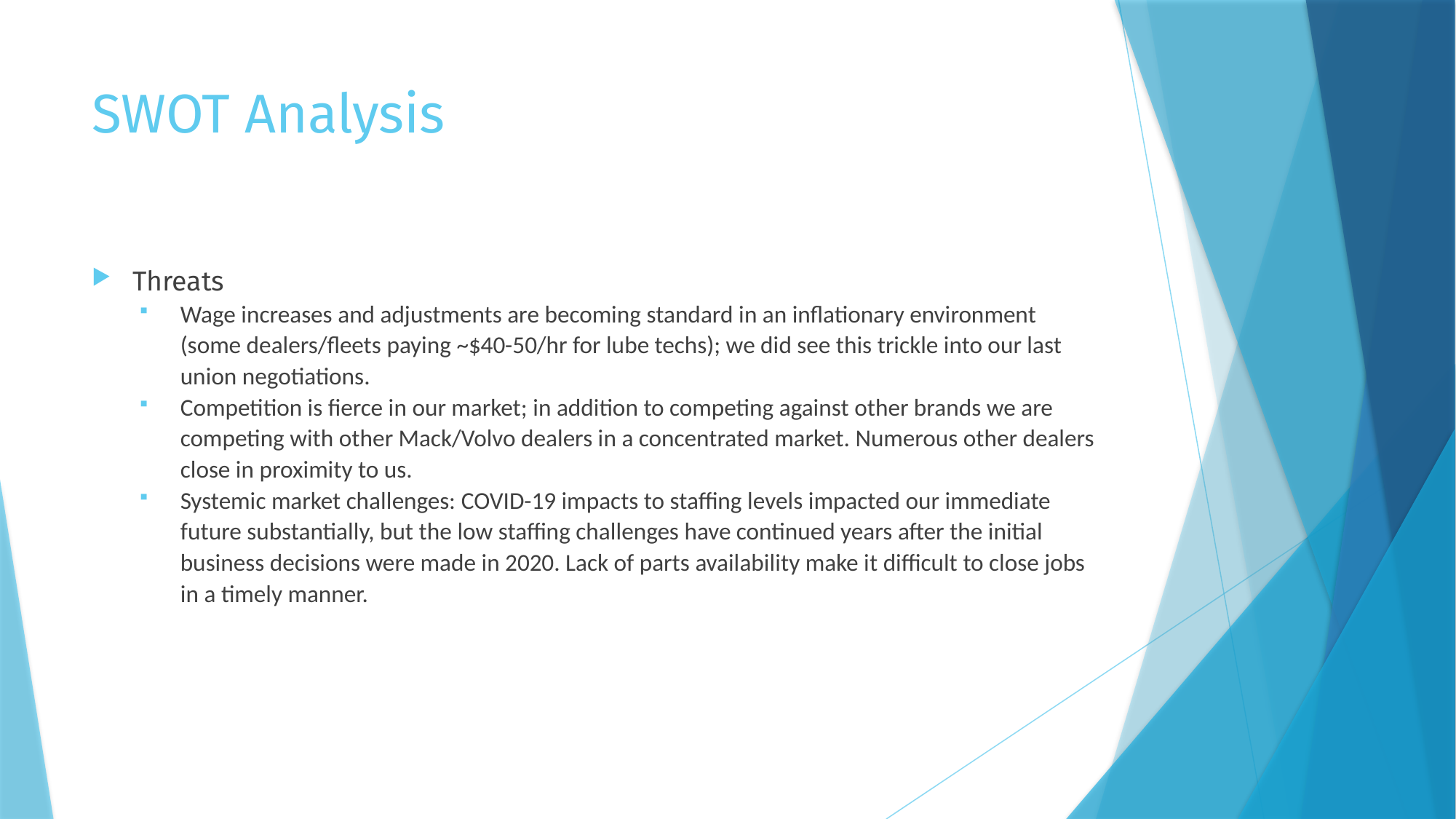

# SWOT Analysis
Threats
Wage increases and adjustments are becoming standard in an inflationary environment (some dealers/fleets paying ~$40-50/hr for lube techs); we did see this trickle into our last union negotiations.
Competition is fierce in our market; in addition to competing against other brands we are competing with other Mack/Volvo dealers in a concentrated market. Numerous other dealers close in proximity to us.
Systemic market challenges: COVID-19 impacts to staffing levels impacted our immediate future substantially, but the low staffing challenges have continued years after the initial business decisions were made in 2020. Lack of parts availability make it difficult to close jobs in a timely manner.